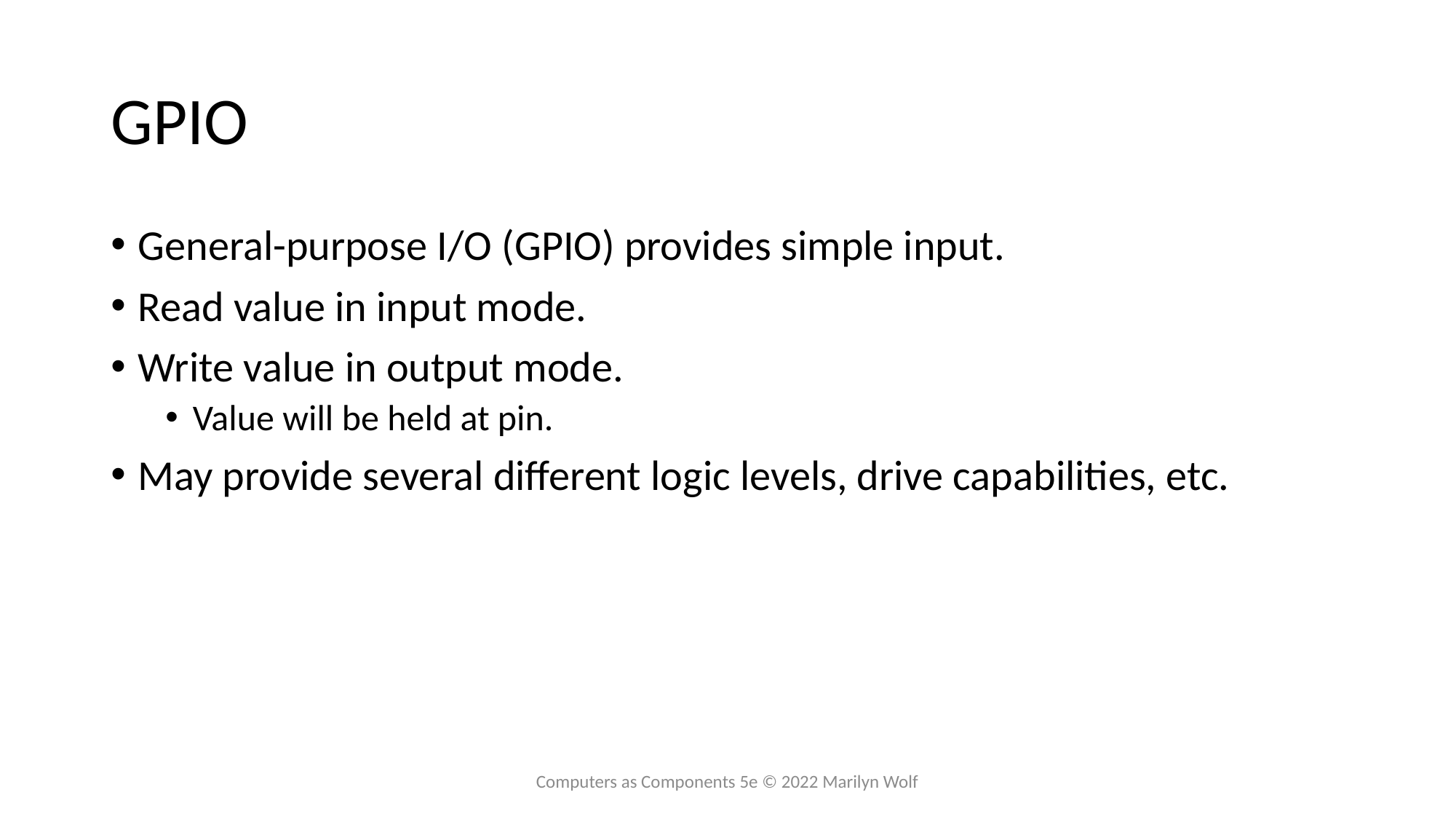

# GPIO
General-purpose I/O (GPIO) provides simple input.
Read value in input mode.
Write value in output mode.
Value will be held at pin.
May provide several different logic levels, drive capabilities, etc.
Computers as Components 5e © 2022 Marilyn Wolf